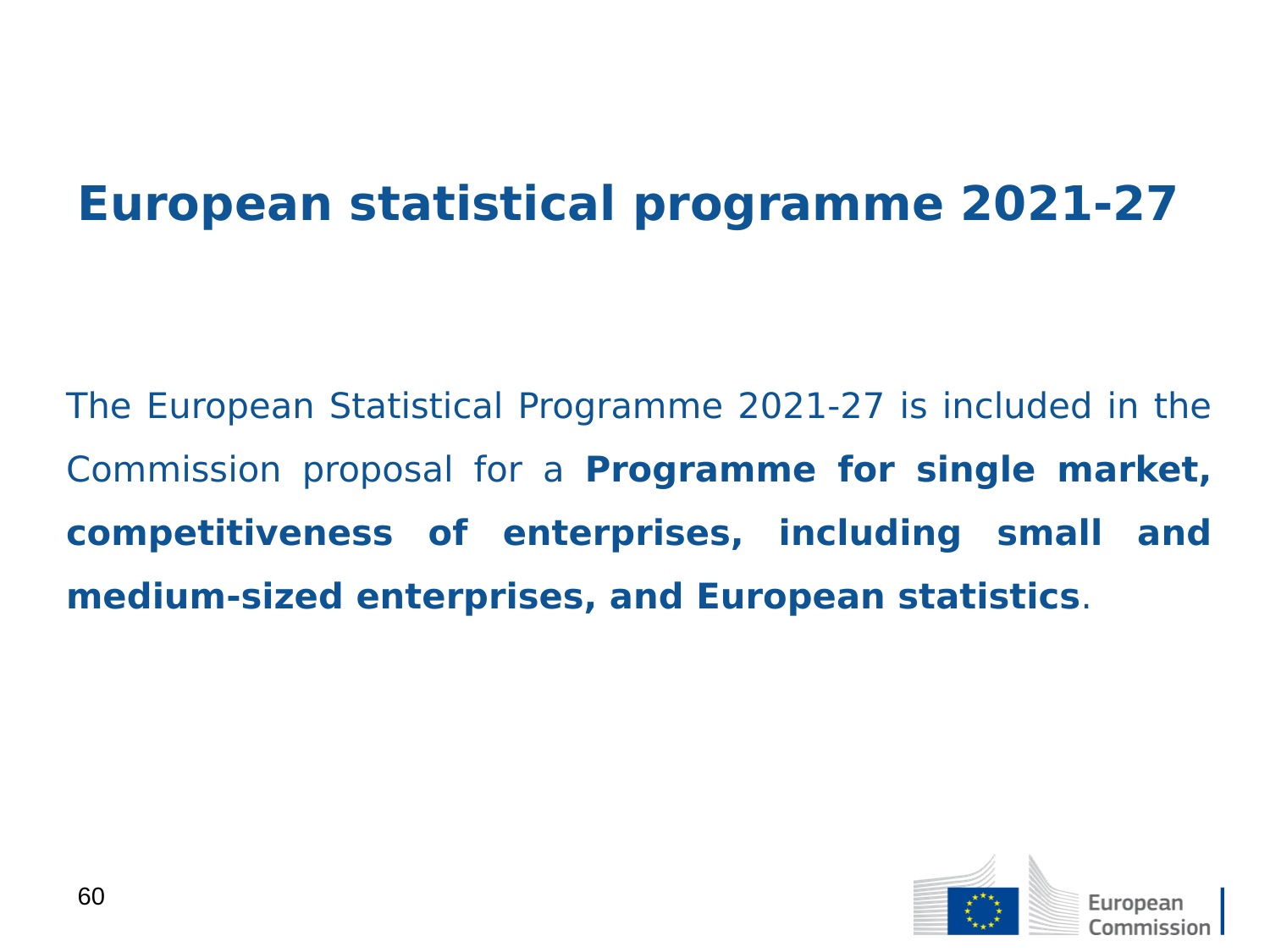

# European statistical programme 2021-27
The European Statistical Programme 2021-27 is included in the Commission proposal for a Programme for single market, competitiveness of enterprises, including small and medium-sized enterprises, and European statistics.

60